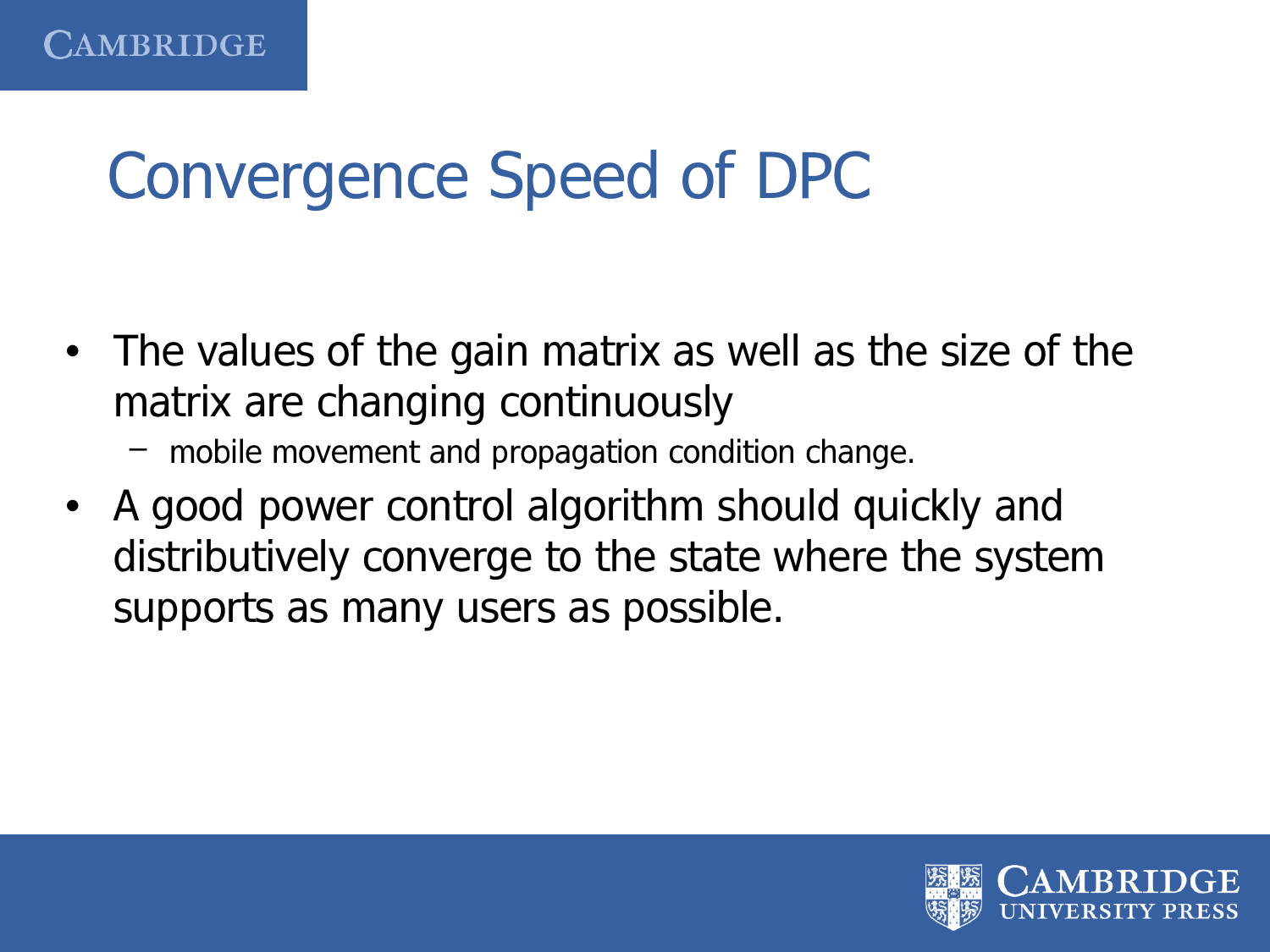

# Convergence Speed of DPC
The values of the gain matrix as well as the size of the matrix are changing continuously
mobile movement and propagation condition change.
A good power control algorithm should quickly and distributively converge to the state where the system supports as many users as possible.